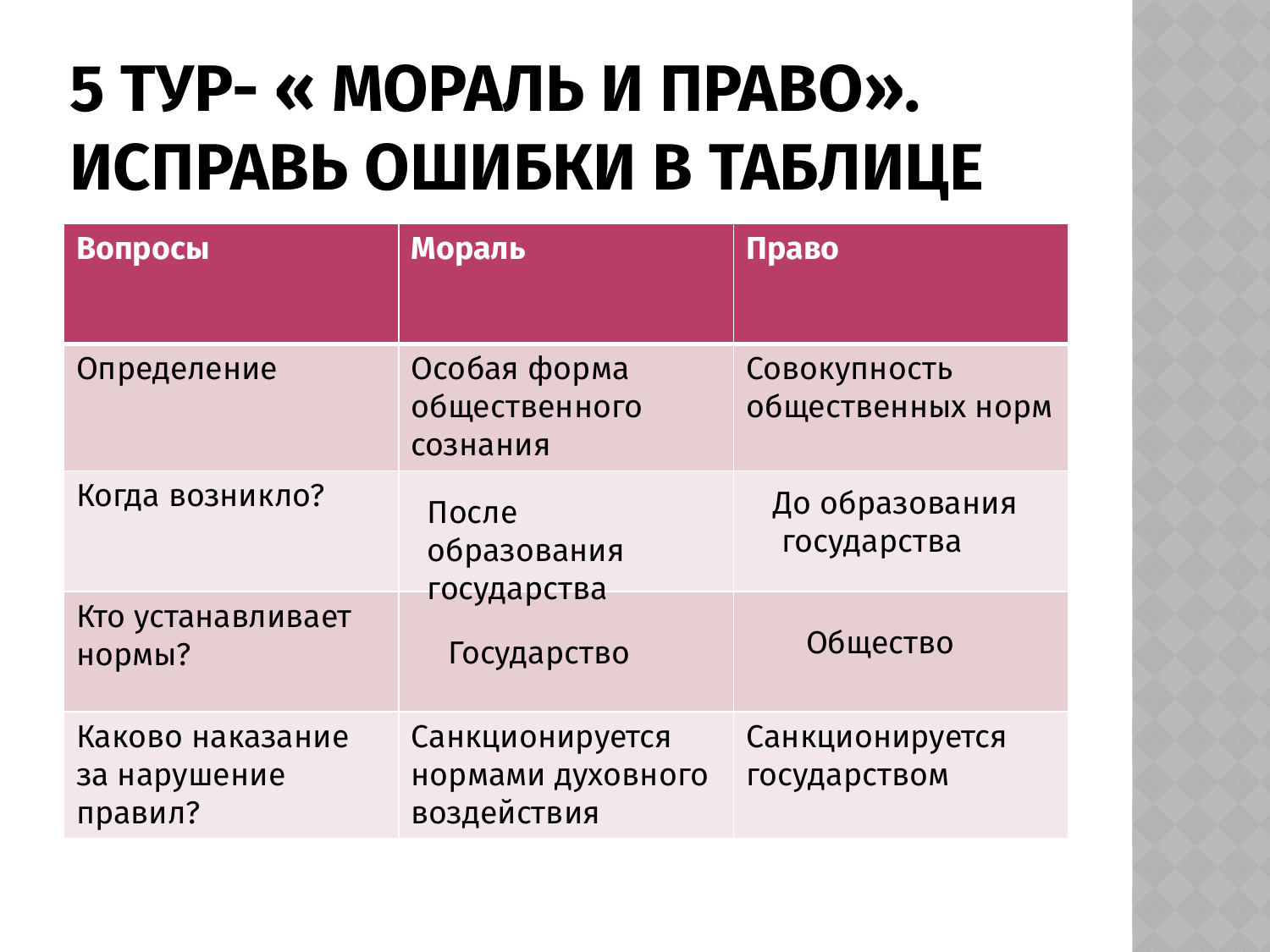

# 5 тур- « мораль и право». Исправь ошибки в таблице
| Вопросы | Мораль | Право |
| --- | --- | --- |
| Определение | Особая форма общественного сознания | Совокупность общественных норм |
| Когда возникло? |  |  |
| Кто устанавливает нормы? |  |  |
| Каково наказание за нарушение правил? | Санкционируется нормами духовного воздействия | Санкционируется государством |

До образования
 государства

После образования
государства
Общество

Государство